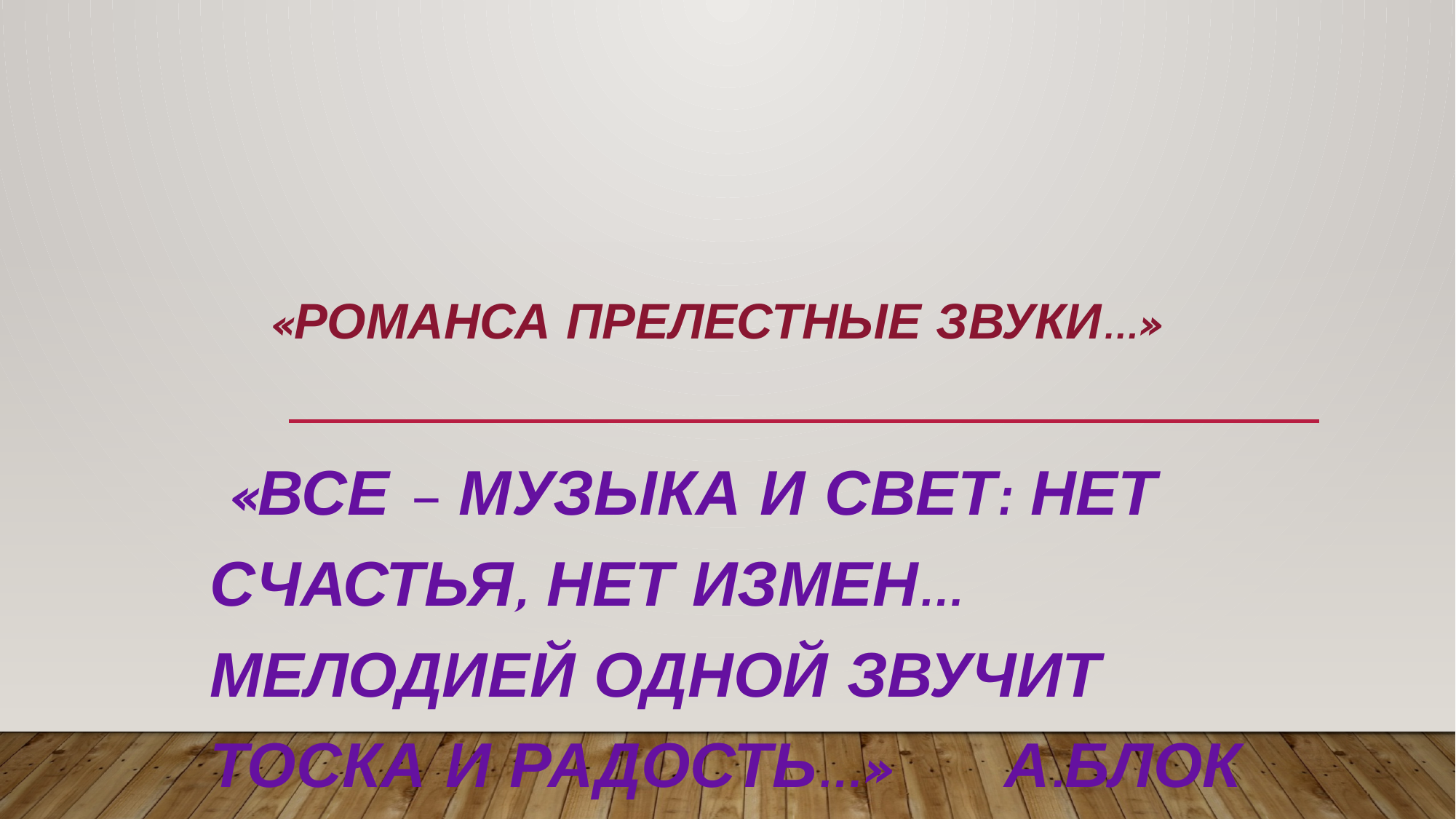

# «Романса прелестные звуки…»
 «Все – музыка и свет: нет счастья, нет измен…  мелодией одной звучит тоска и радость…»      А.Блок